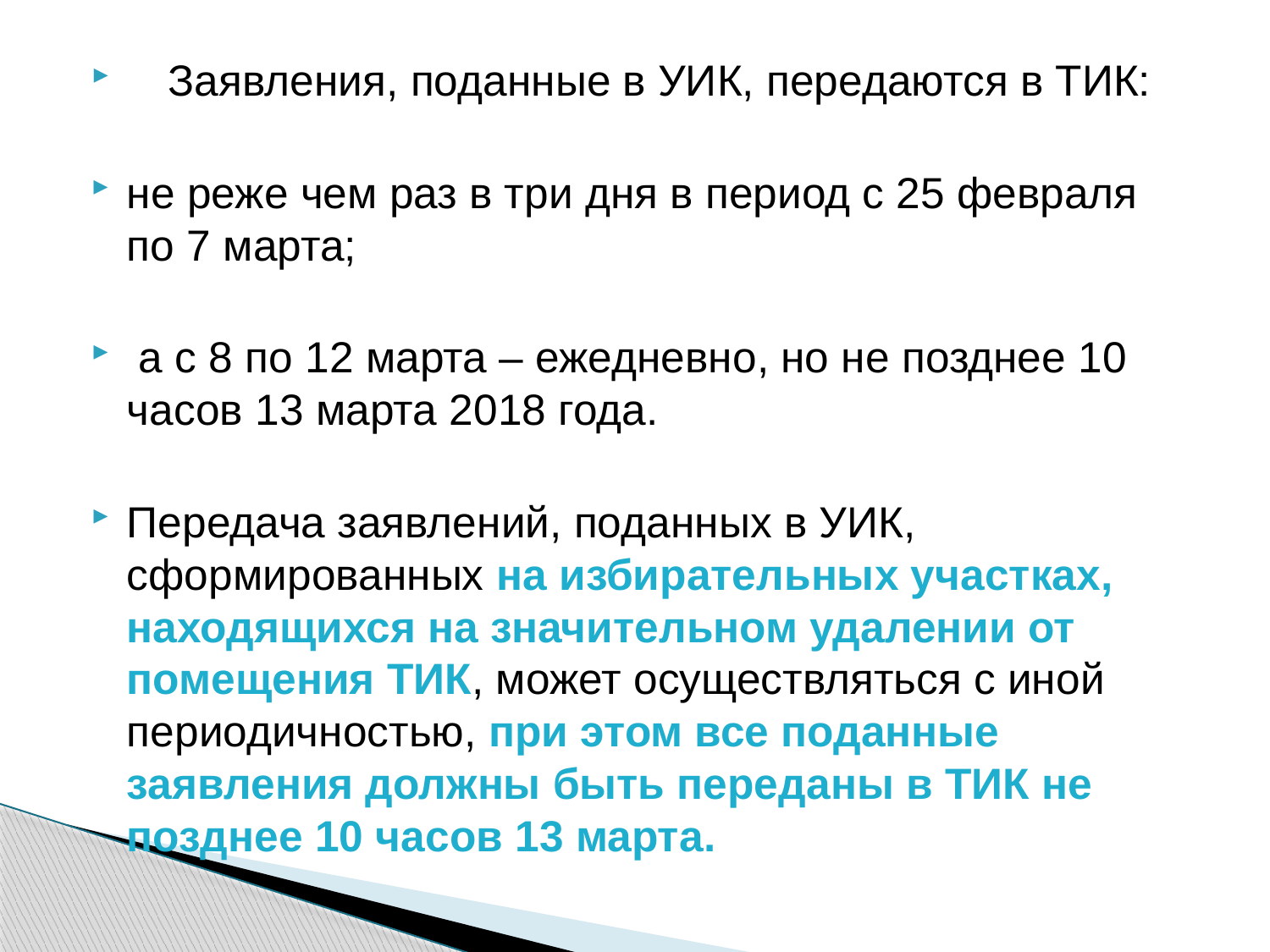

Заявления, поданные в УИК, передаются в ТИК:

не реже чем раз в три дня в период с 25 февраля по 7 марта;

 а с 8 по 12 марта – ежедневно, но не позднее 10 часов 13 марта 2018 года.

Передача заявлений, поданных в УИК, сформированных на избирательных участках, находящихся на значительном удалении от помещения ТИК, может осуществляться с иной периодичностью, при этом все поданные заявления должны быть переданы в ТИК не позднее 10 часов 13 марта.